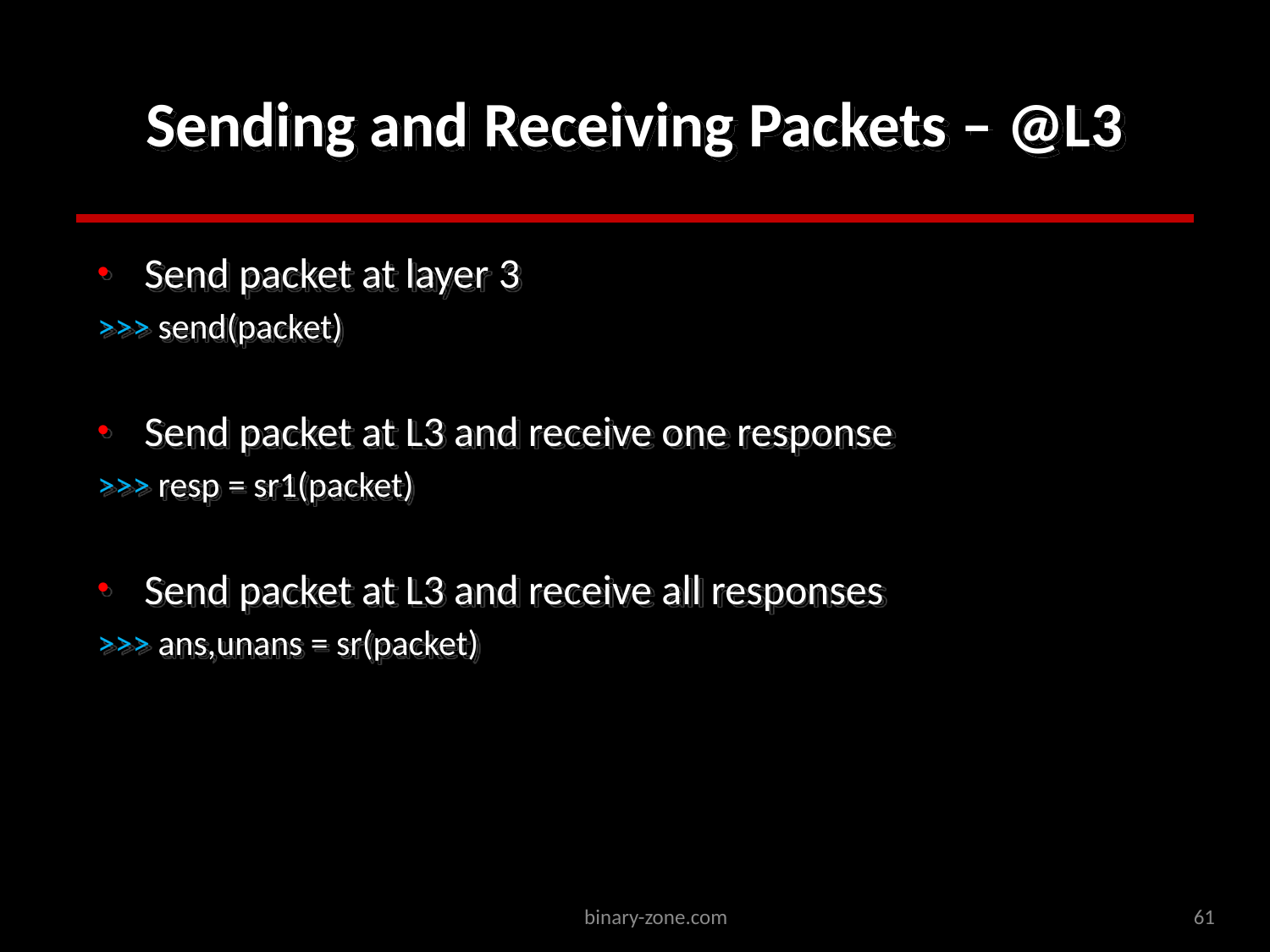

# Sending and Receiving Packets – @L3
Send packet at layer 3
>>> send(packet)

Send packet at L3 and receive one response
>>> resp = sr1(packet)

Send packet at L3 and receive all responses
>>> ans,unans = sr(packet)